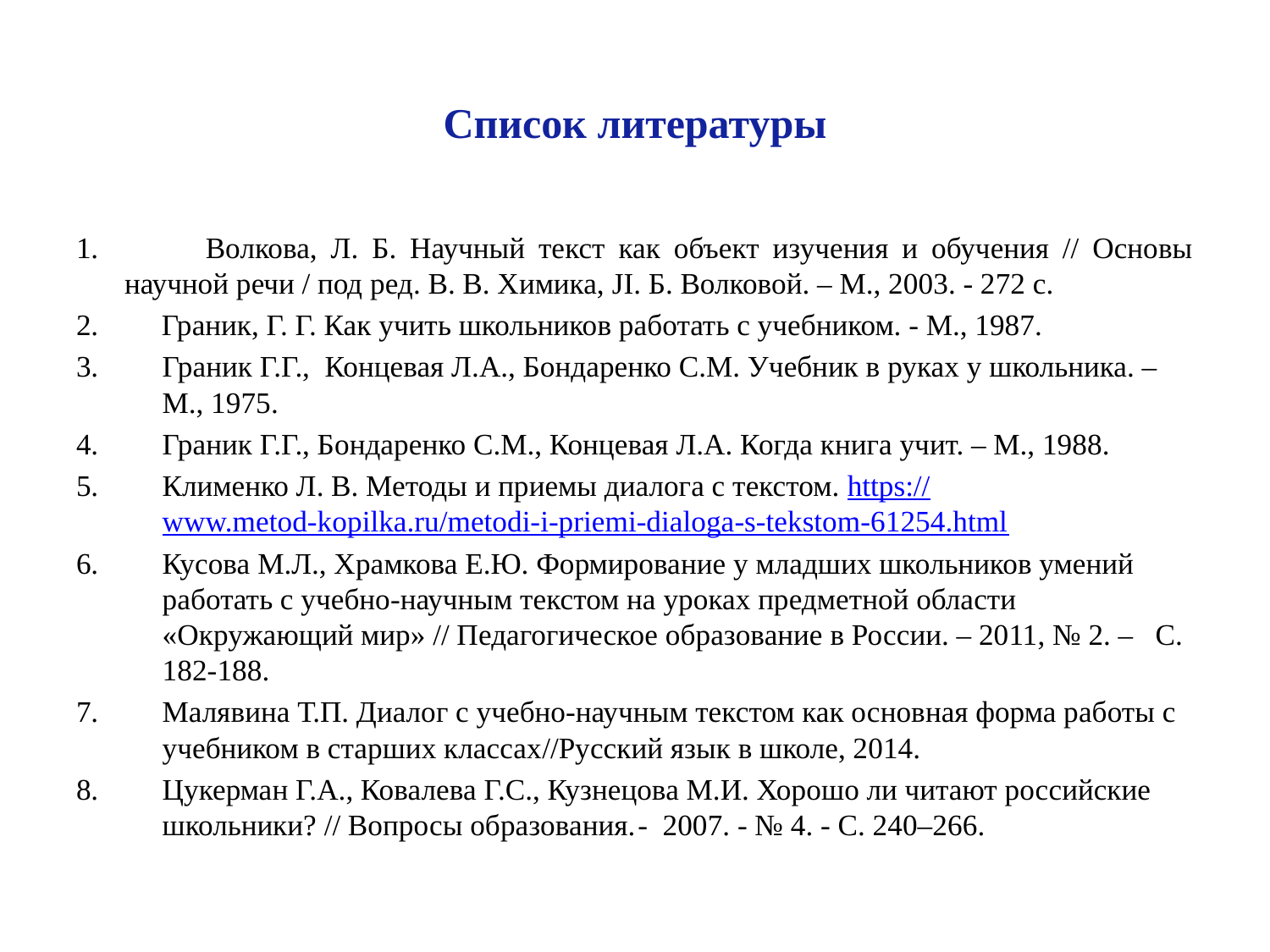

Волкова, Л. Б. Научный текст как объект изучения и обучения // Основы научной речи / под ред. В. В. Химика, JI. Б. Волковой. – М., 2003. - 272 с.
     Граник, Г. Г. Как учить школьников работать с учебником. - М., 1987.
Граник Г.Г.,  Концевая Л.А., Бондаренко С.М. Учебник в руках у школьника. – М., 1975.
Граник Г.Г., Бондаренко С.М., Концевая Л.А. Когда книга учит. – М., 1988.
Клименко Л. В. Методы и приемы диалога с текстом. https://www.metod-kopilka.ru/metodi-i-priemi-dialoga-s-tekstom-61254.html
Кусова М.Л., Храмкова Е.Ю. Формирование у младших школьников умений работать с учебно-научным текстом на уроках предметной области «Окружающий мир» // Педагогическое образование в России. – 2011, № 2. –   С. 182-188.
Малявина Т.П. Диалог с учебно-научным текстом как основная форма работы с учебником в старших классах//Русский язык в школе, 2014.
Цукерман Г.А., Ковалева Г.С., Кузнецова М.И. Хорошо ли читают российские школьники? // Вопросы образования. -  2007. - № 4. - С. 240–266.

Список литературы